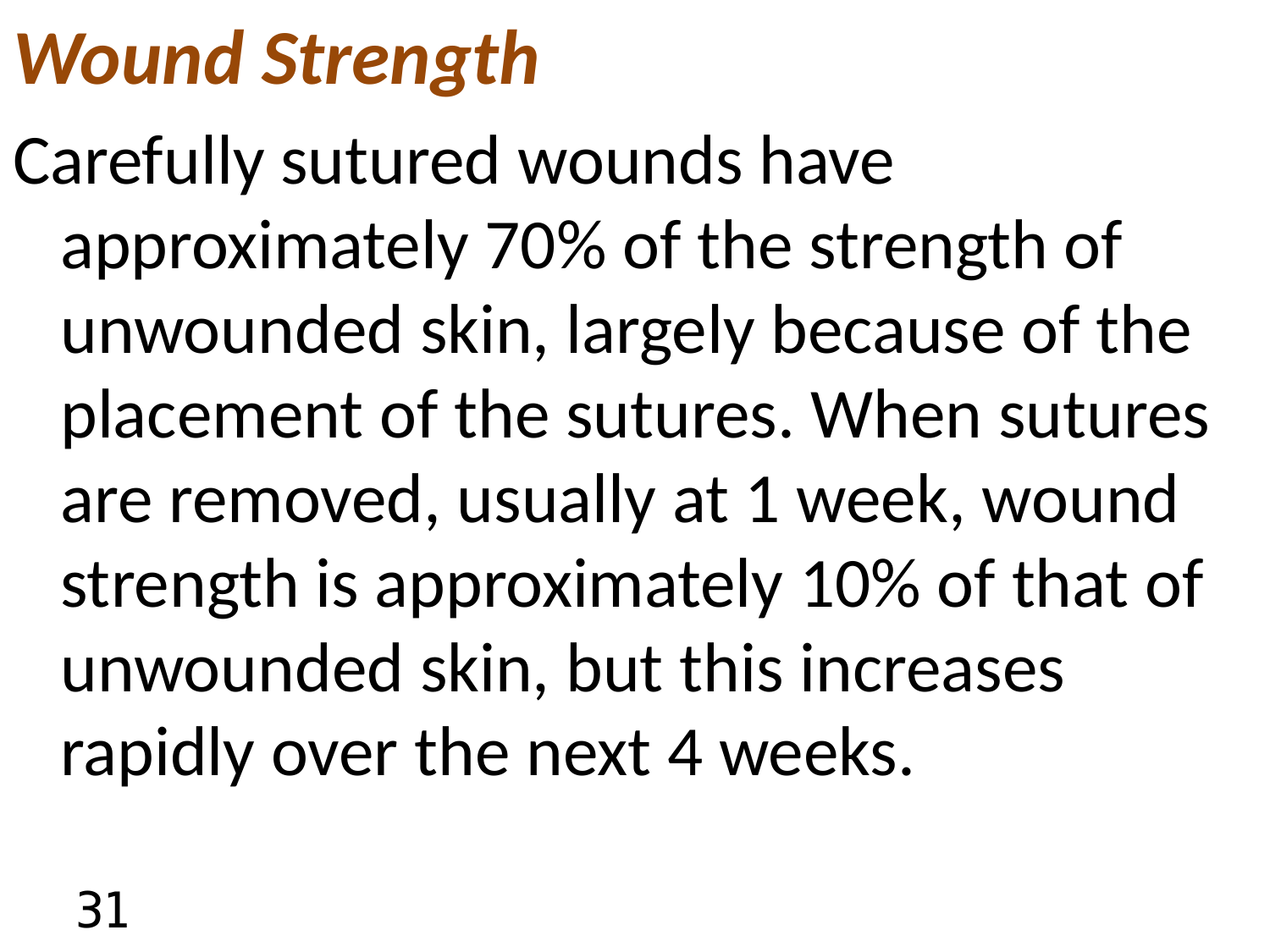

Wound Strength
Carefully sutured wounds have approximately 70% of the strength of unwounded skin, largely because of the placement of the sutures. When sutures are removed, usually at 1 week, wound strength is approximately 10% of that of unwounded skin, but this increases rapidly over the next 4 weeks.

31